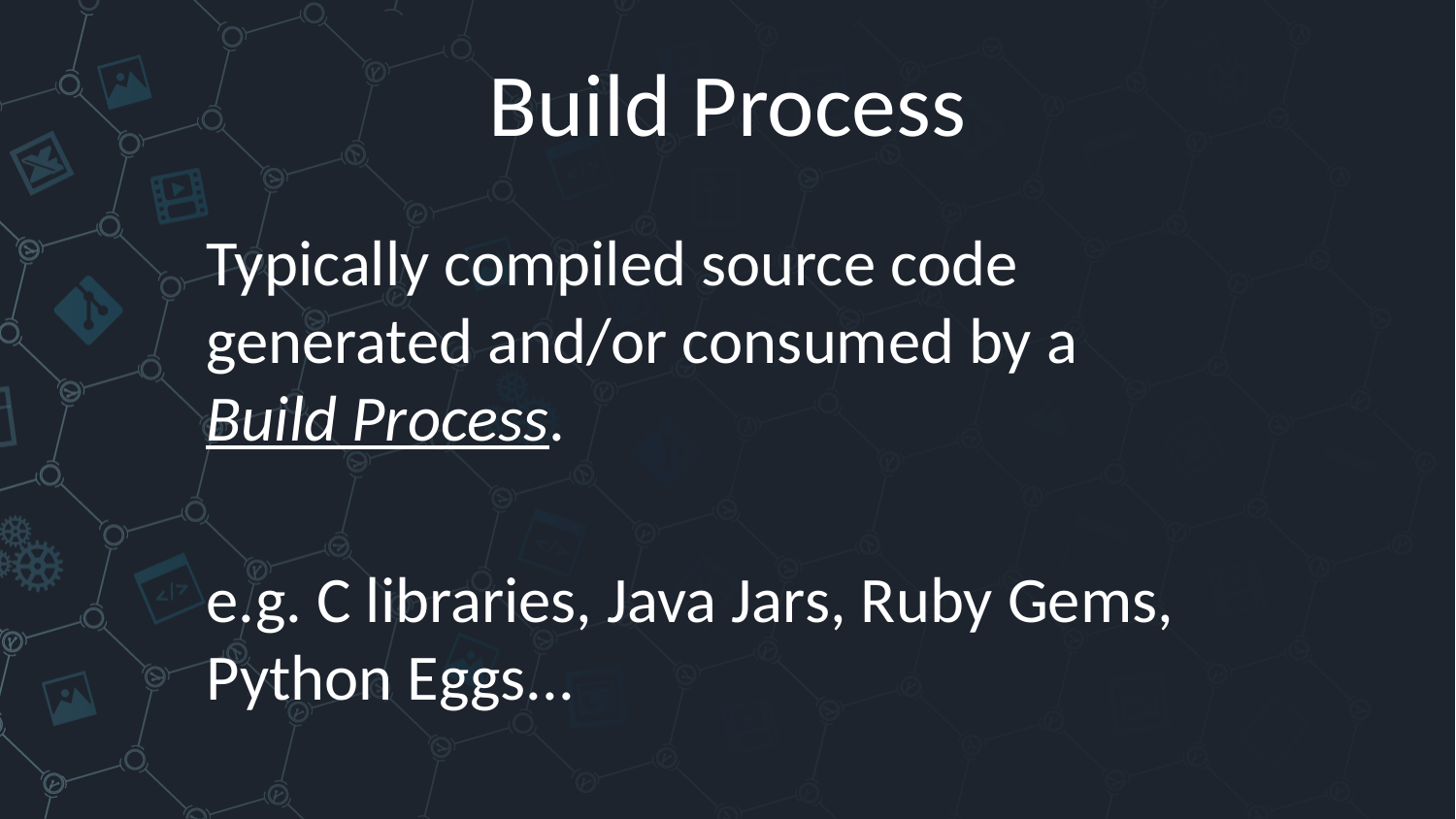

# Build Process
Typically compiled source code generated and/or consumed by a Build Process.

e.g. C libraries, Java Jars, Ruby Gems, Python Eggs...